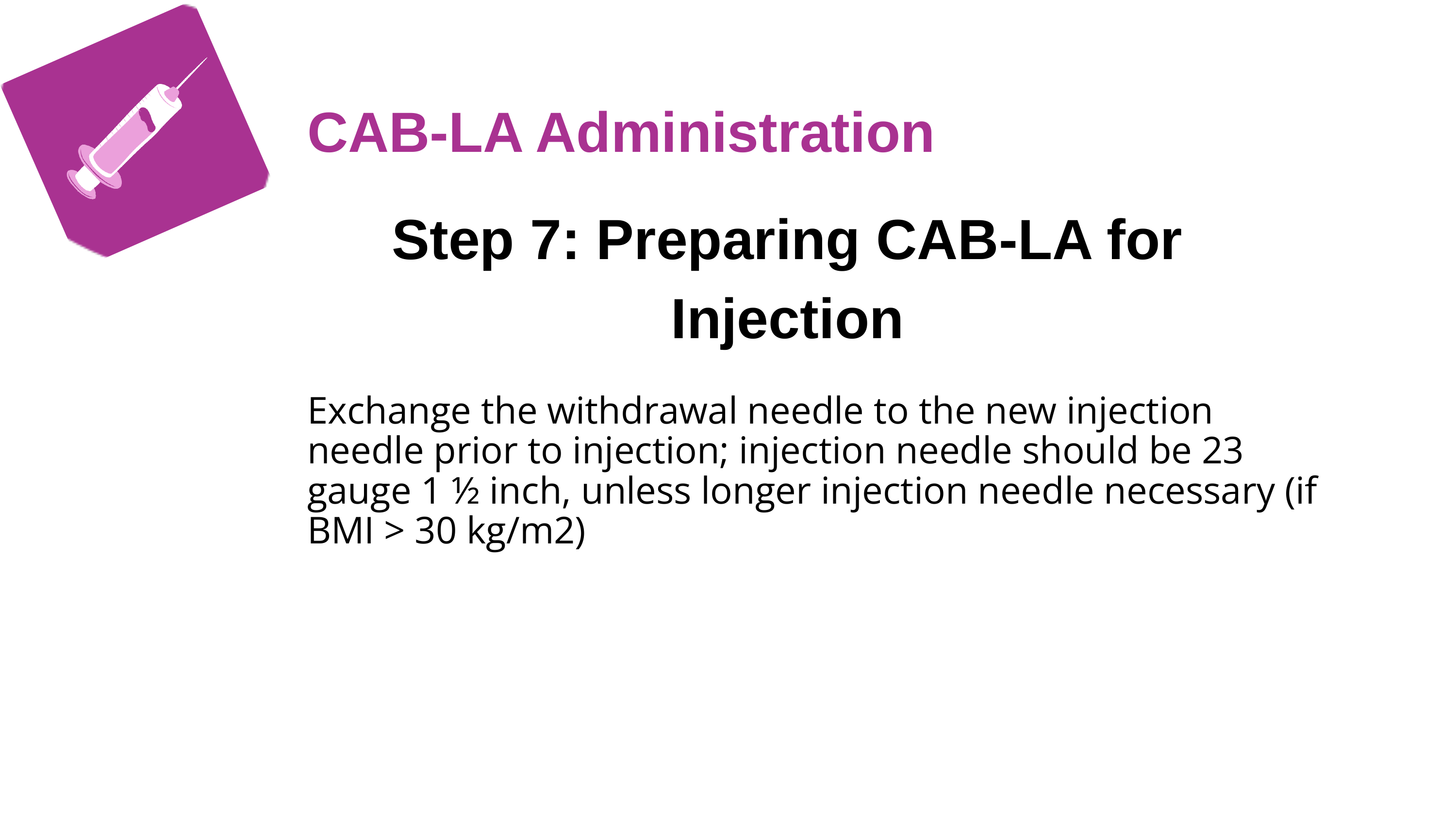

C
CAB-LA Administration
Step 7: Preparing CAB-LA for Injection
Exchange the withdrawal needle to the new injection needle prior to injection; injection needle should be 23 gauge 1 ½ inch, unless longer injection needle necessary (if BMI > 30 kg/m2)